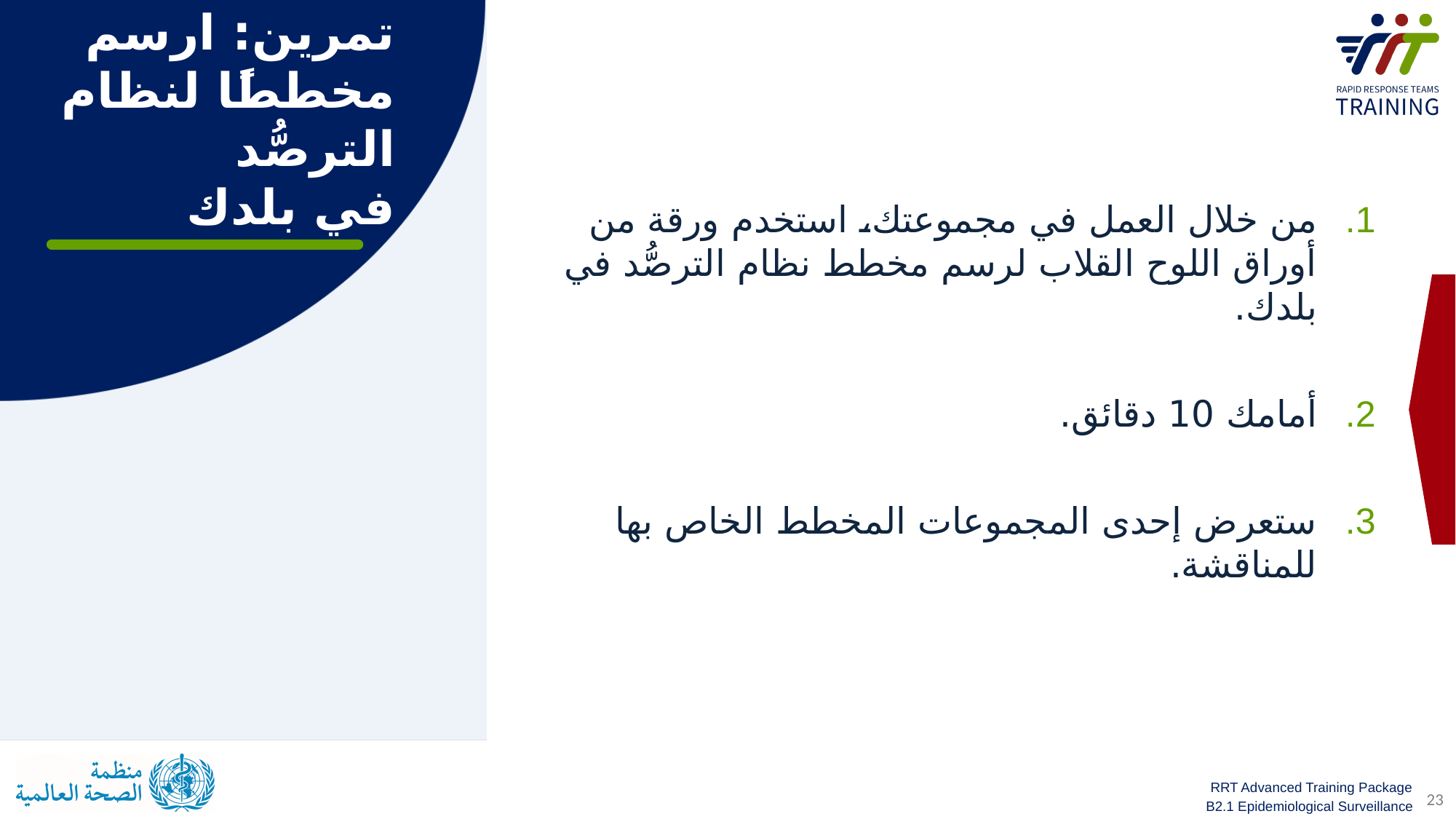

تمرين: ارسم مخططًا لنظام الترصُّد
في بلدك
من خلال العمل في مجموعتك، استخدم ورقة من أوراق اللوح القلاب لرسم مخطط نظام الترصُّد في بلدك.

أمامك 10 دقائق.

ستعرض إحدى المجموعات المخطط الخاص بها للمناقشة.